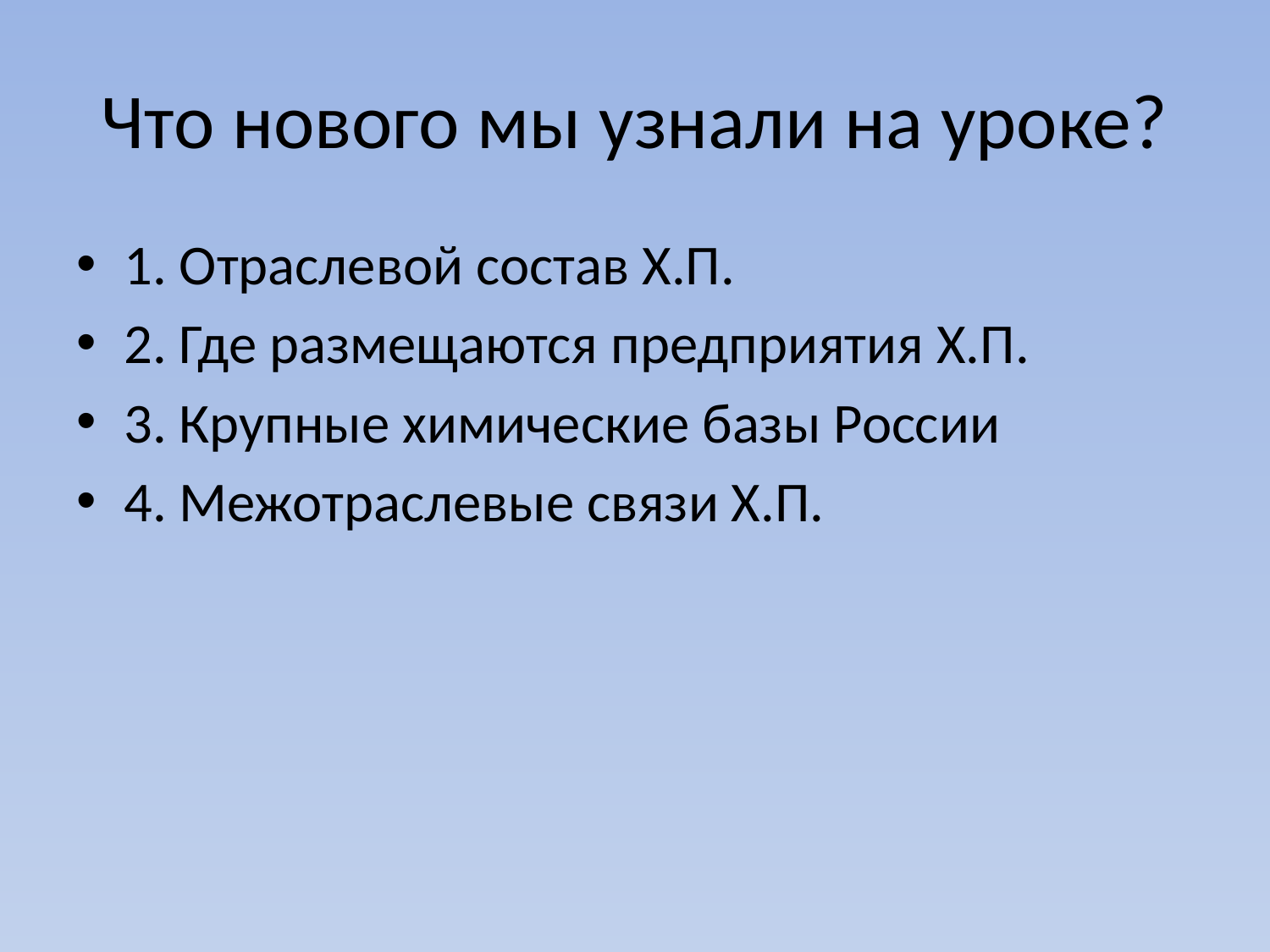

# Что нового мы узнали на уроке?
1. Отраслевой состав Х.П.
2. Где размещаются предприятия Х.П.
3. Крупные химические базы России
4. Межотраслевые связи Х.П.